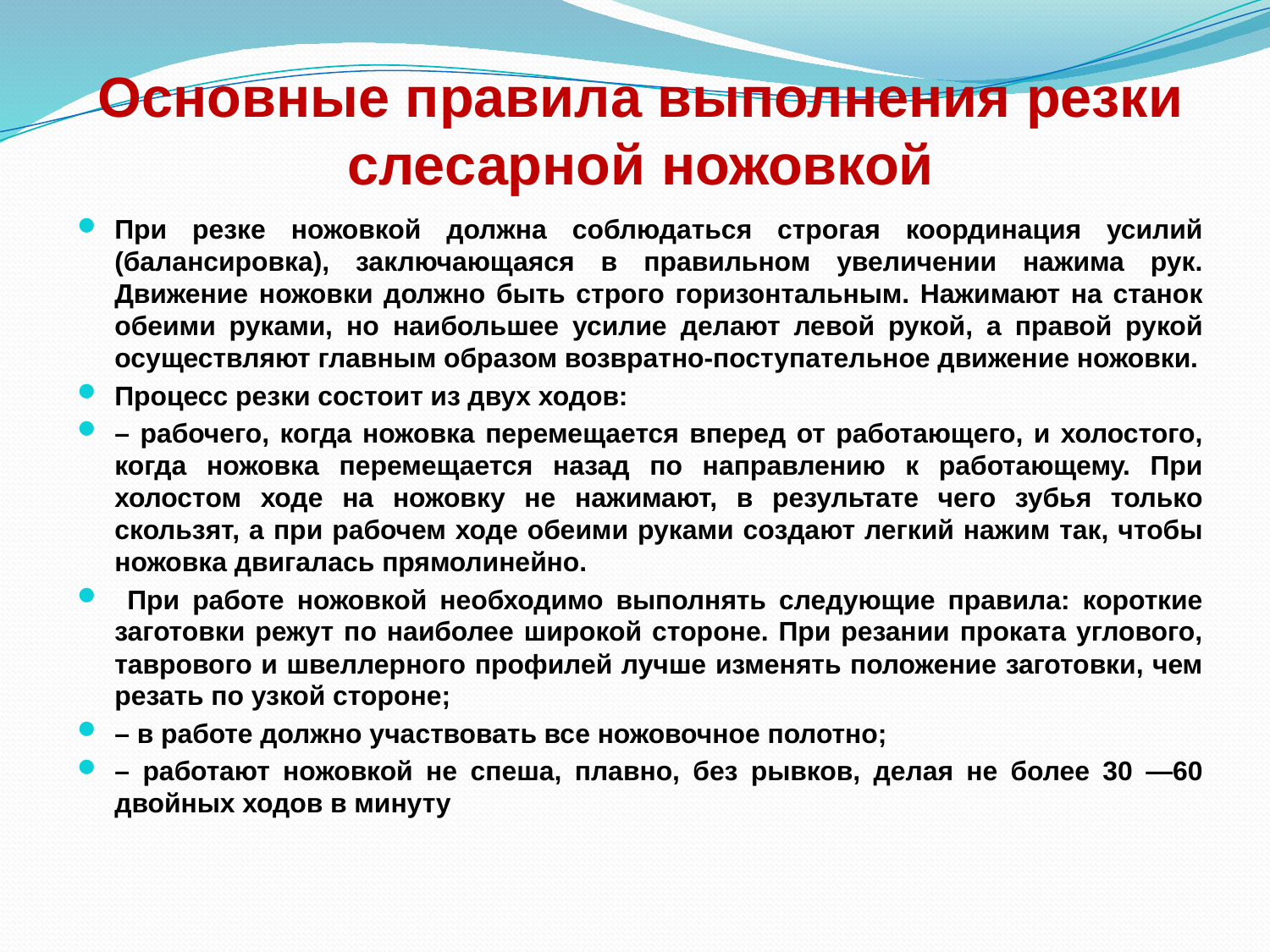

# Основные правила выполнения резки слесарной ножовкой
При резке ножовкой должна соблюдаться строгая координация усилий (балансировка), заключающаяся в правильном увеличении нажима рук. Движение ножовки должно быть строго горизонтальным. Нажимают на станок обеими руками, но наибольшее усилие делают левой рукой, а правой рукой осуществляют главным образом возвратно-поступательное движение ножовки.
Процесс резки состоит из двух ходов:
– рабочего, когда ножовка перемещается вперед от работающего, и холостого, когда ножовка перемещается назад по направлению к работающему. При холостом ходе на ножовку не нажимают, в результате чего зубья только скользят, а при рабочем ходе обеими руками создают легкий нажим так, чтобы ножовка двигалась прямолинейно.
 При работе ножовкой необходимо выполнять следующие правила: короткие заготовки режут по наиболее широкой стороне. При резании проката углового, таврового и швеллерного профилей лучше изменять положение заготовки, чем резать по узкой стороне;
– в работе должно участвовать все ножовочное полотно;
– работают ножовкой не спеша, плавно, без рывков, делая не более 30 —60 двойных ходов в минуту